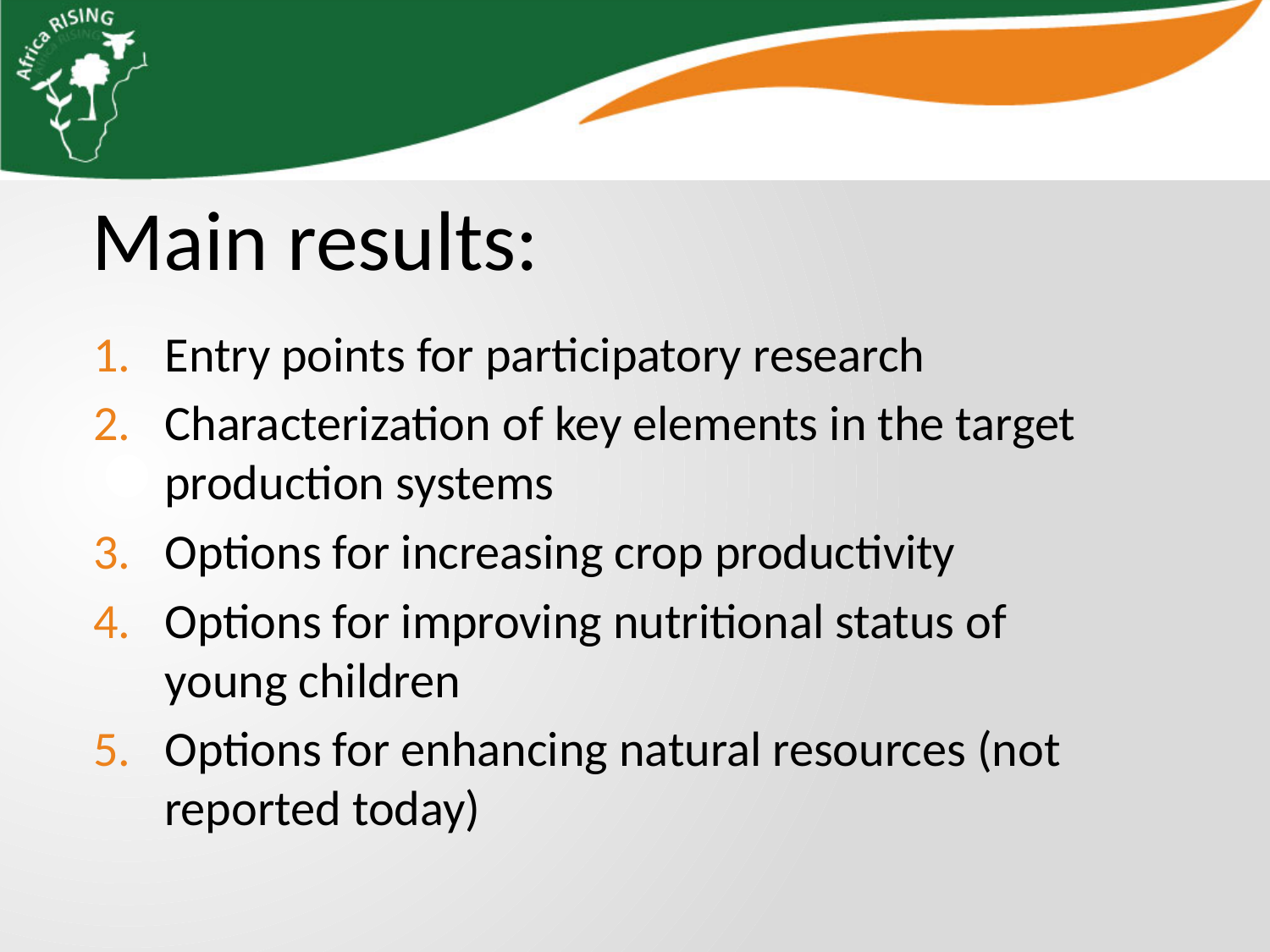

Main results:
Entry points for participatory research
Characterization of key elements in the target production systems
Options for increasing crop productivity
Options for improving nutritional status of young children
Options for enhancing natural resources (not reported today)